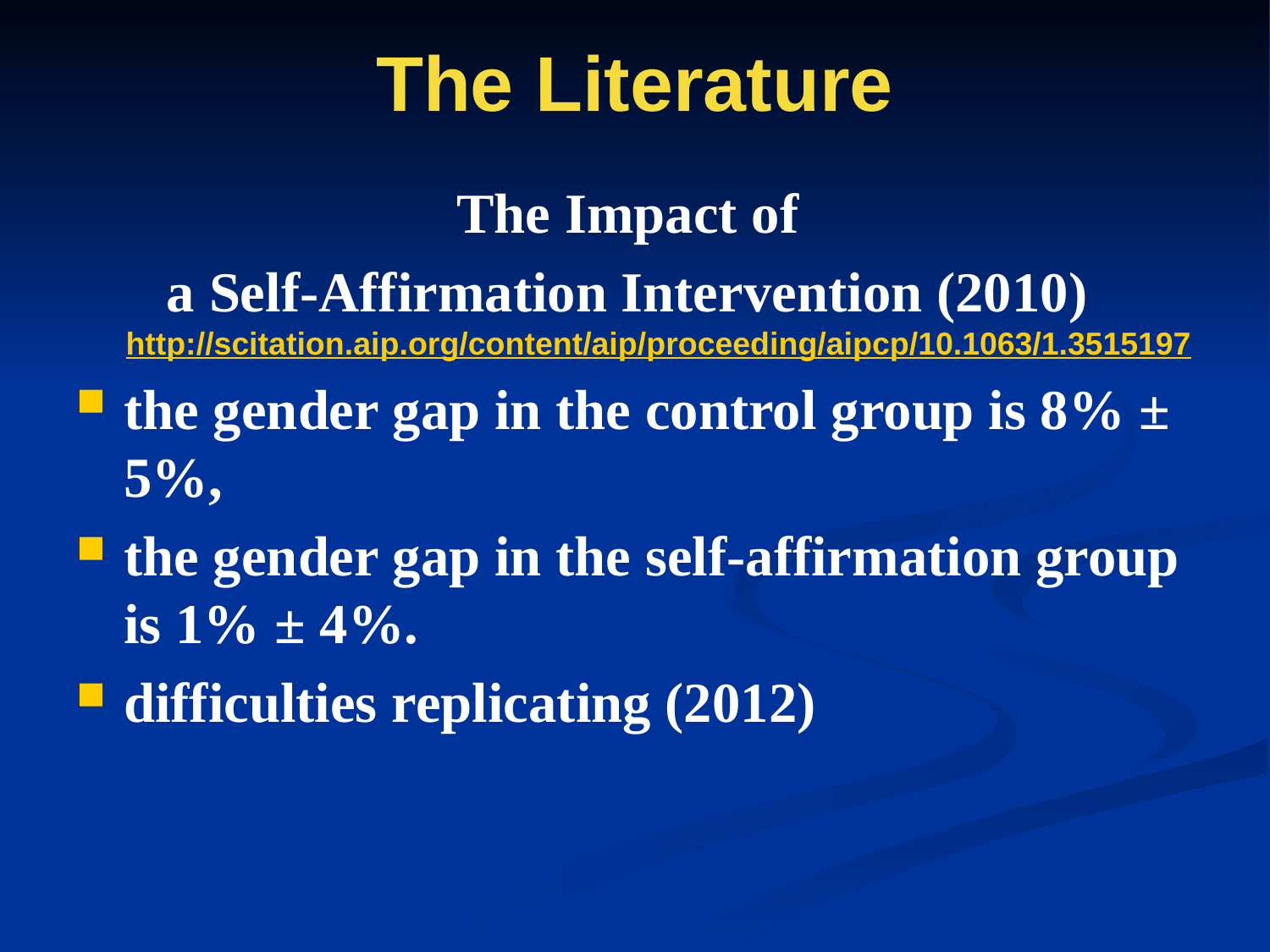

# The Literature
The Impact of
a Self-Affirmation Intervention (2010) http://scitation.aip.org/content/aip/proceeding/aipcp/10.1063/1.3515197
the gender gap in the control group is 8% ± 5%,
the gender gap in the self-affirmation group is 1% ± 4%.
difficulties replicating (2012)